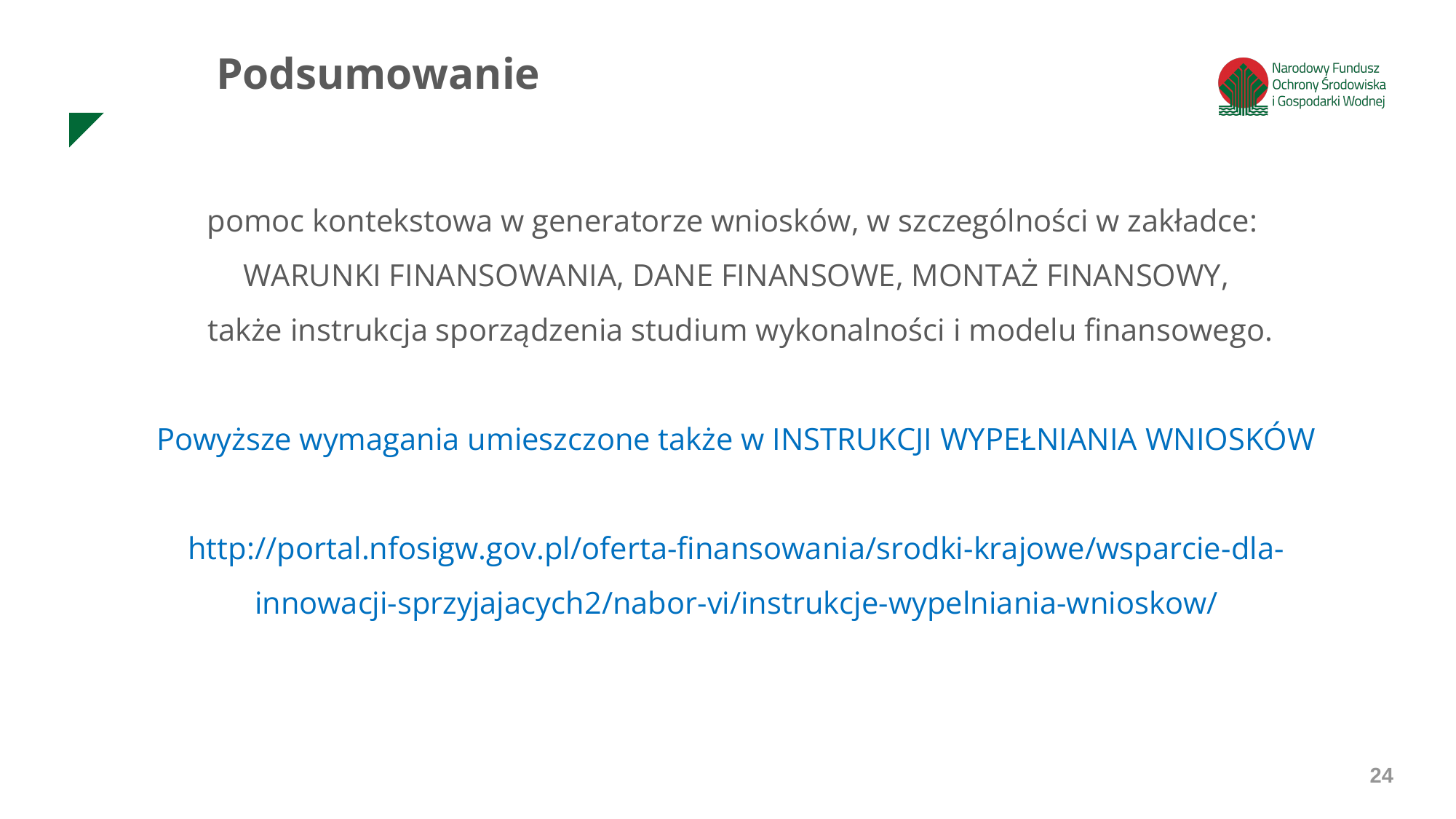

Podsumowanie

pomoc kontekstowa w generatorze wniosków, w szczególności w zakładce:
WARUNKI FINANSOWANIA, DANE FINANSOWE, MONTAŻ FINANSOWY,
 także instrukcja sporządzenia studium wykonalności i modelu finansowego.

Powyższe wymagania umieszczone także w INSTRUKCJI WYPEŁNIANIA WNIOSKÓW

http://portal.nfosigw.gov.pl/oferta-finansowania/srodki-krajowe/wsparcie-dla-innowacji-sprzyjajacych2/nabor-vi/instrukcje-wypelniania-wnioskow/